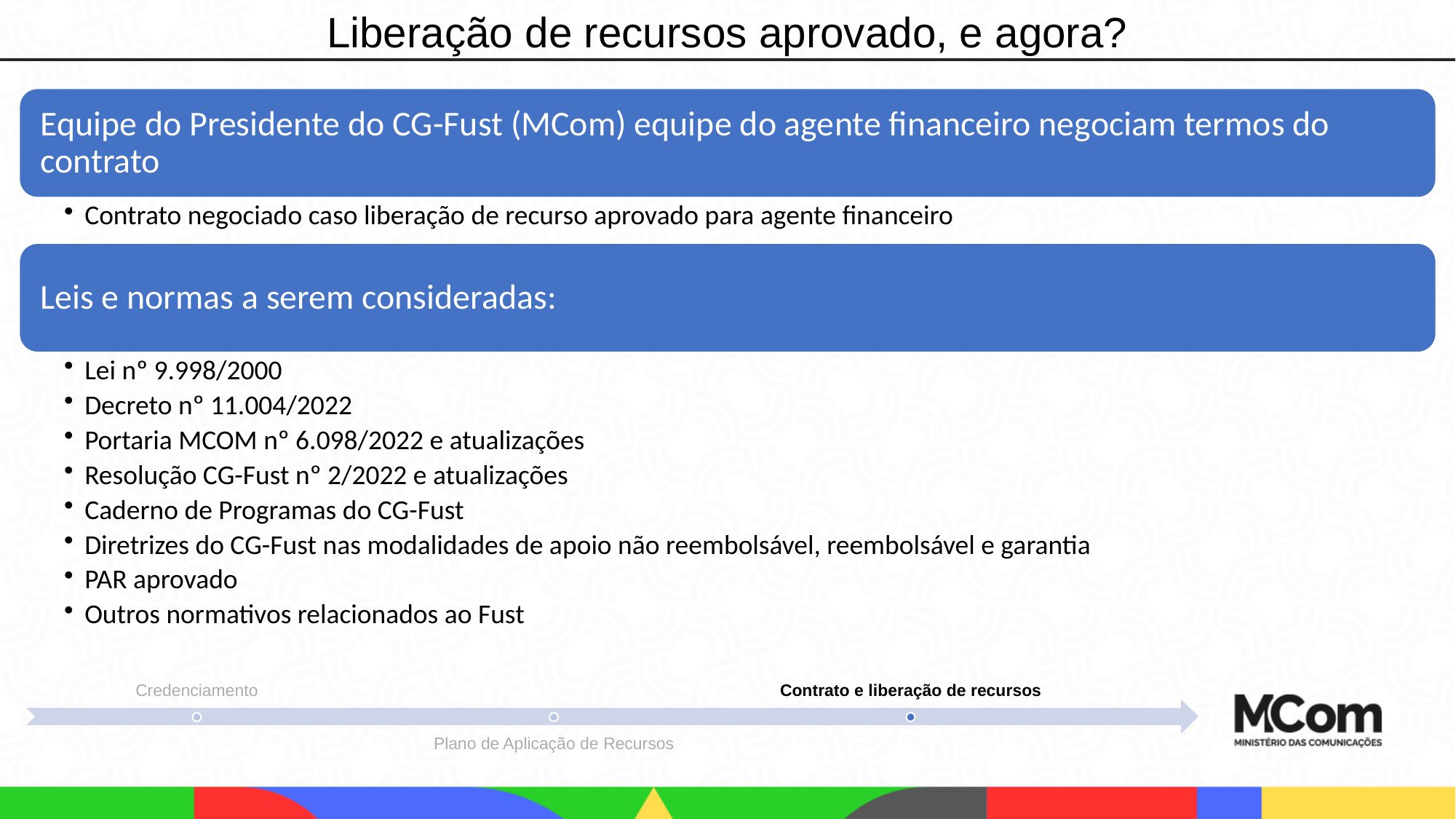

Liberação de recursos aprovado, e agora?
Equipe do Presidente do CG-Fust (MCom) equipe do agente financeiro negociam termos do contrato
Contrato negociado caso liberação de recurso aprovado para agente financeiro
Leis e normas a serem consideradas:
Lei nº 9.998/2000
Decreto nº 11.004/2022
Portaria MCOM nº 6.098/2022 e atualizações
Resolução CG-Fust nº 2/2022 e atualizações
Caderno de Programas do CG-Fust
Diretrizes do CG-Fust nas modalidades de apoio não reembolsável, reembolsável e garantia
PAR aprovado
Outros normativos relacionados ao Fust
Credenciamento
Plano de Aplicação de Recursos
Contrato e liberação de recursos